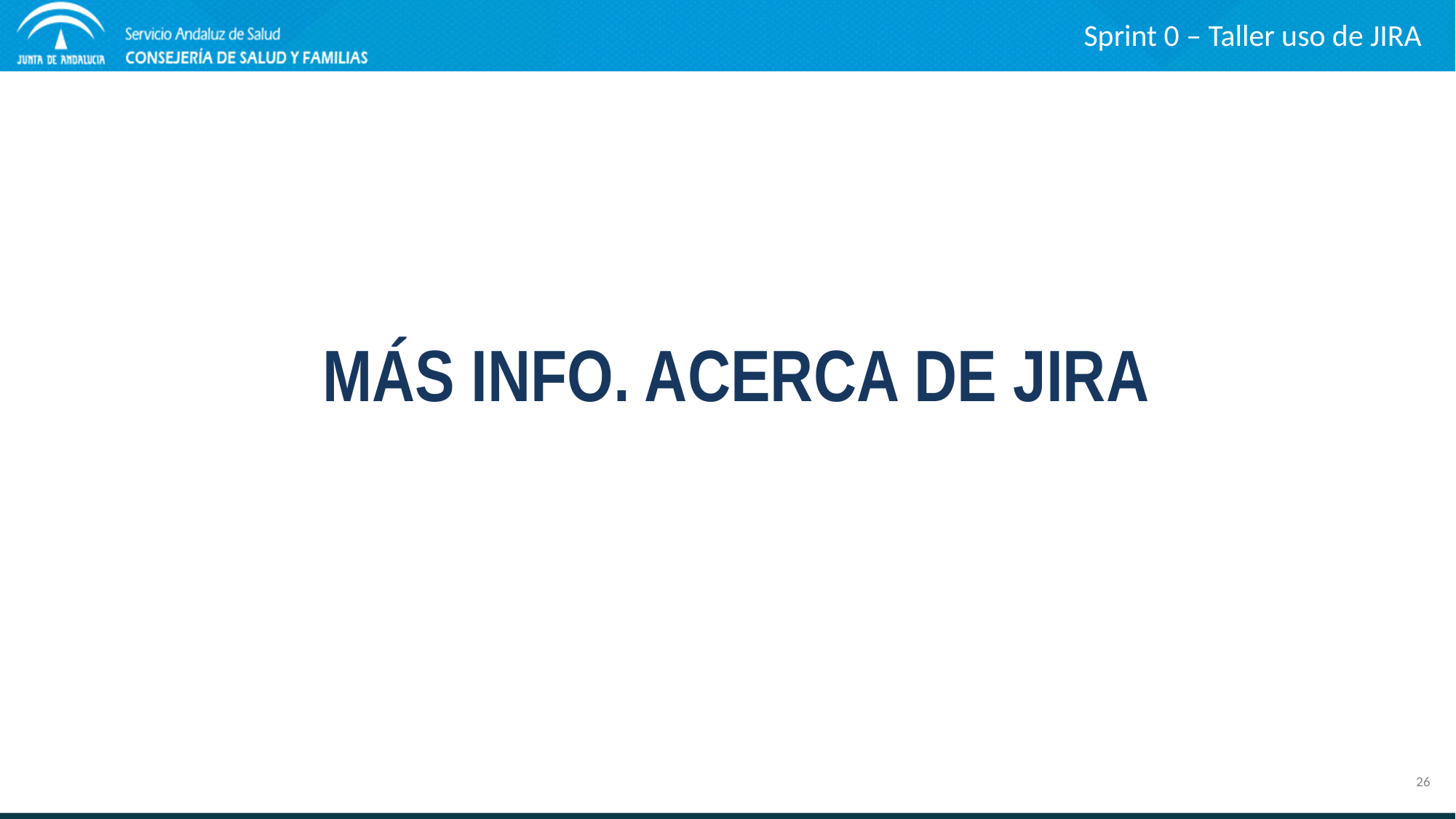

Sprint 0 – Taller uso de JIRA
MÁS INFO. ACERCA DE JIRA
26